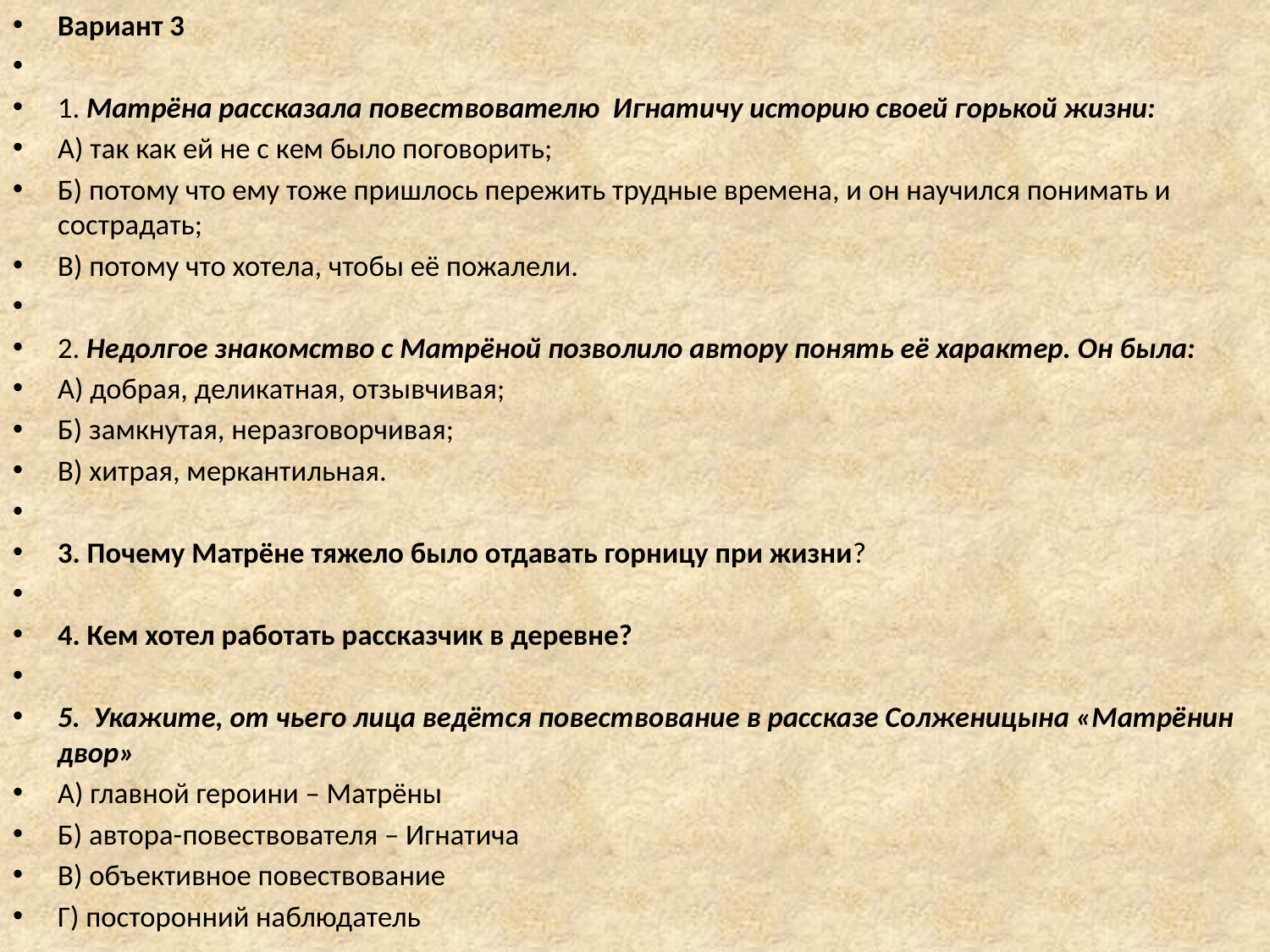

Вариант 3

1. Матрёна рассказала повествователю  Игнатичу историю своей горькой жизни:
А) так как ей не с кем было поговорить;
Б) потому что ему тоже пришлось пережить трудные времена, и он научился понимать и      сострадать;
В) потому что хотела, чтобы её пожалели.

2. Недолгое знакомство с Матрёной позволило автору понять её характер. Он была:
А) добрая, деликатная, отзывчивая;
Б) замкнутая, неразговорчивая;
В) хитрая, меркантильная.

3. Почему Матрёне тяжело было отдавать горницу при жизни?

4. Кем хотел работать рассказчик в деревне?

5.  Укажите, от чьего лица ведётся повествование в рассказе Солженицына «Матрёнин двор»
А) главной героини – Матрёны
Б) автора-повествователя – Игнатича
В) объективное повествование
Г) посторонний наблюдатель

#